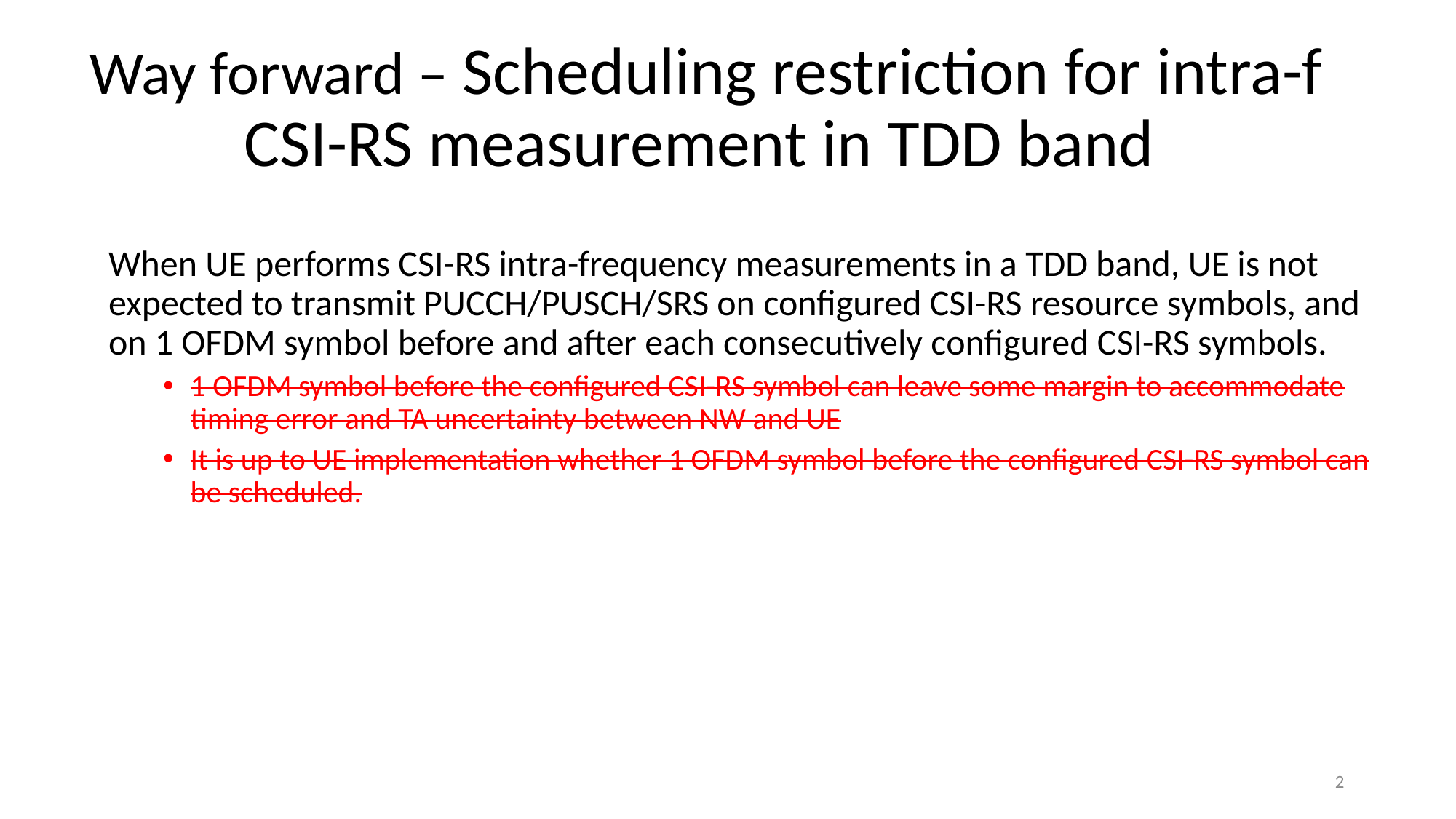

# Way forward – Scheduling restriction for intra-f CSI-RS measurement in TDD band

When UE performs CSI-RS intra-frequency measurements in a TDD band, UE is not expected to transmit PUCCH/PUSCH/SRS on configured CSI-RS resource symbols, and on 1 OFDM symbol before and after each consecutively configured CSI-RS symbols.
1 OFDM symbol before the configured CSI-RS symbol can leave some margin to accommodate timing error and TA uncertainty between NW and UE
It is up to UE implementation whether 1 OFDM symbol before the configured CSI-RS symbol can be scheduled.

2